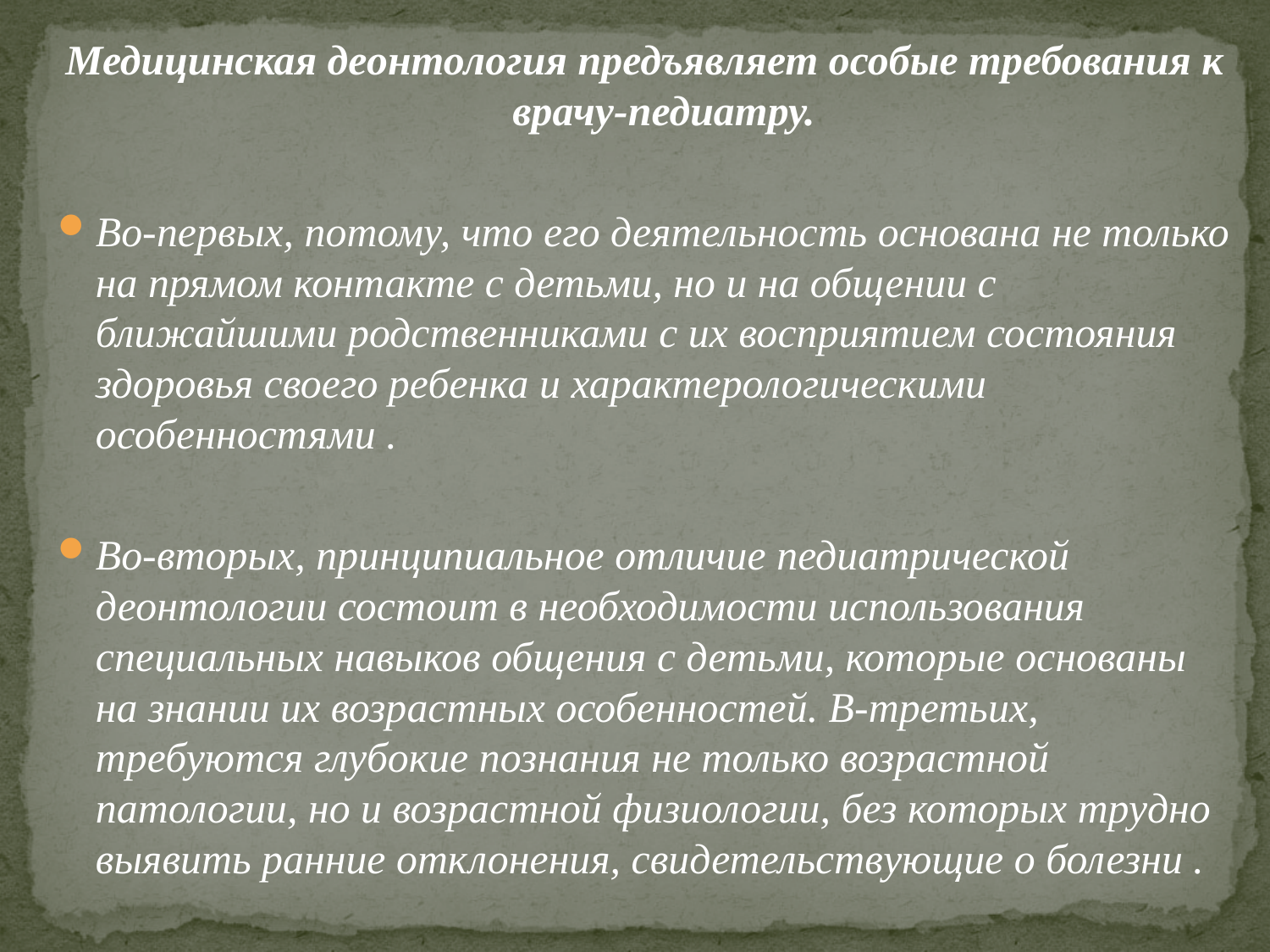

Медицинская деонтология предъявляет особые требования к врачу-педиатру.

Во-первых, потому, что его деятельность основана не только на прямом контакте с детьми, но и на общении с ближайшими родственниками с их восприятием состояния здоровья своего ребенка и характерологическими особенностями .

Во-вторых, принципиальное отличие педиатрической деонтологии состоит в необходимости использования специальных навыков общения с детьми, которые основаны на знании их возрастных особенностей. В-третьих, требуются глубокие познания не только возрастной патологии, но и возрастной физиологии, без которых трудно выявить ранние отклонения, свидетельствующие о болезни .